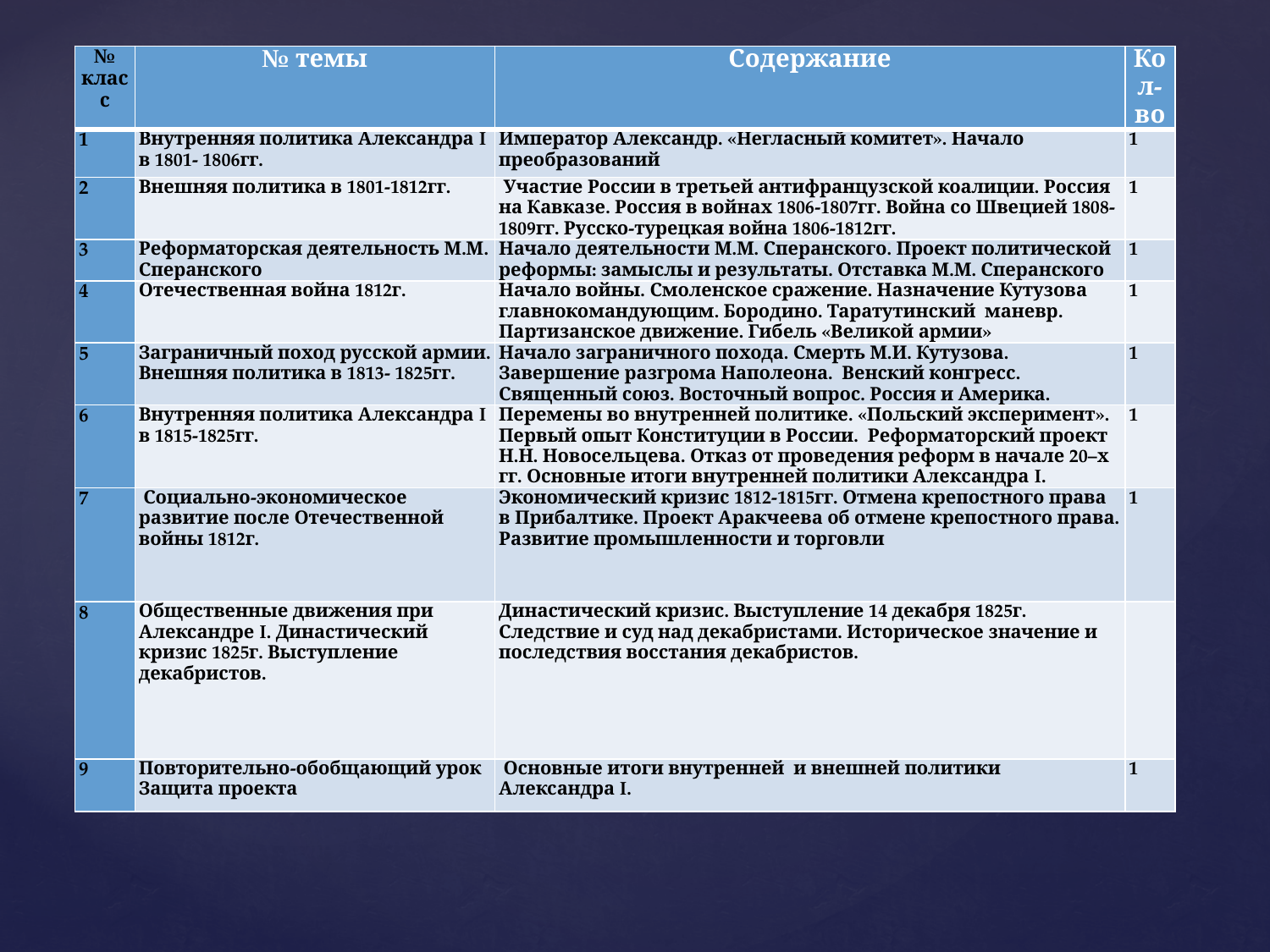

| № класс | № темы | Содержание | Кол-во |
| --- | --- | --- | --- |
| 1 | Внутренняя политика Александра I в 1801- 1806гг. | Император Александр. «Негласный комитет». Начало преобразований | 1 |
| 2 | Внешняя политика в 1801-1812гг. | Участие России в третьей антифранцузской коалиции. Россия на Кавказе. Россия в войнах 1806-1807гг. Война со Швецией 1808-1809гг. Русско-турецкая война 1806-1812гг. | 1 |
| 3 | Реформаторская деятельность М.М. Сперанского | Начало деятельности М.М. Сперанского. Проект политической реформы: замыслы и результаты. Отставка М.М. Сперанского | 1 |
| 4 | Отечественная война 1812г. | Начало войны. Смоленское сражение. Назначение Кутузова главнокомандующим. Бородино. Таратутинский маневр. Партизанское движение. Гибель «Великой армии» | 1 |
| 5 | Заграничный поход русской армии. Внешняя политика в 1813- 1825гг. | Начало заграничного похода. Смерть М.И. Кутузова. Завершение разгрома Наполеона. Венский конгресс. Священный союз. Восточный вопрос. Россия и Америка. | 1 |
| 6 | Внутренняя политика Александра I в 1815-1825гг. | Перемены во внутренней политике. «Польский эксперимент». Первый опыт Конституции в России. Реформаторский проект Н.Н. Новосельцева. Отказ от проведения реформ в начале 20–х гг. Основные итоги внутренней политики Александра I. | 1 |
| 7 | Социально-экономическое развитие после Отечественной войны 1812г. | Экономический кризис 1812-1815гг. Отмена крепостного права в Прибалтике. Проект Аракчеева об отмене крепостного права. Развитие промышленности и торговли | 1 |
| 8 | Общественные движения при Александре I. Династический кризис 1825г. Выступление декабристов. | Династический кризис. Выступление 14 декабря 1825г. Следствие и суд над декабристами. Историческое значение и последствия восстания декабристов. |  |
| 9 | Повторительно-обобщающий урок Защита проекта | Основные итоги внутренней и внешней политики Александра I. | 1 |
#